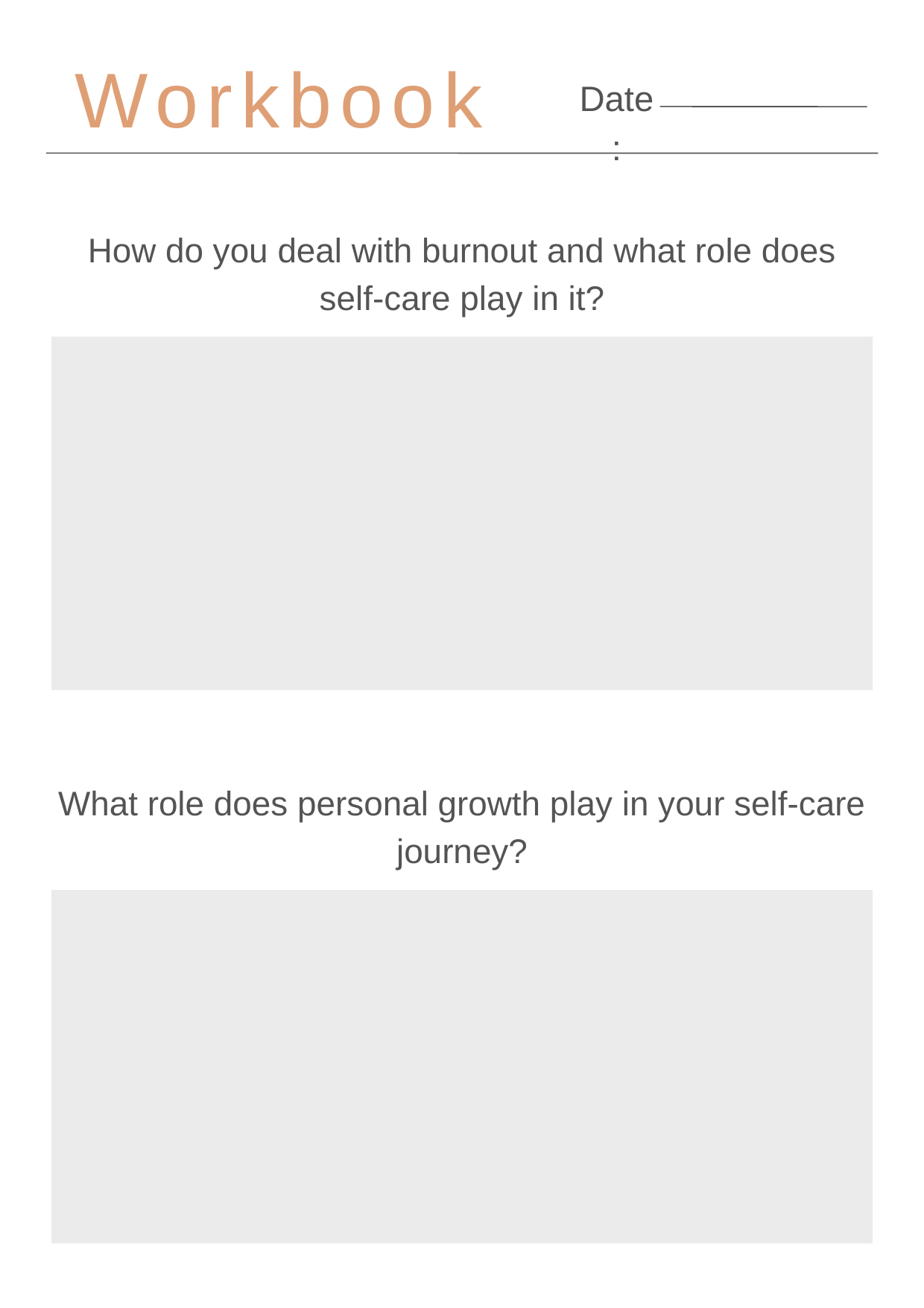

Workbook
Date:

How do you deal with burnout and what role does self-care play in it?

What role does personal growth play in your self-care journey?